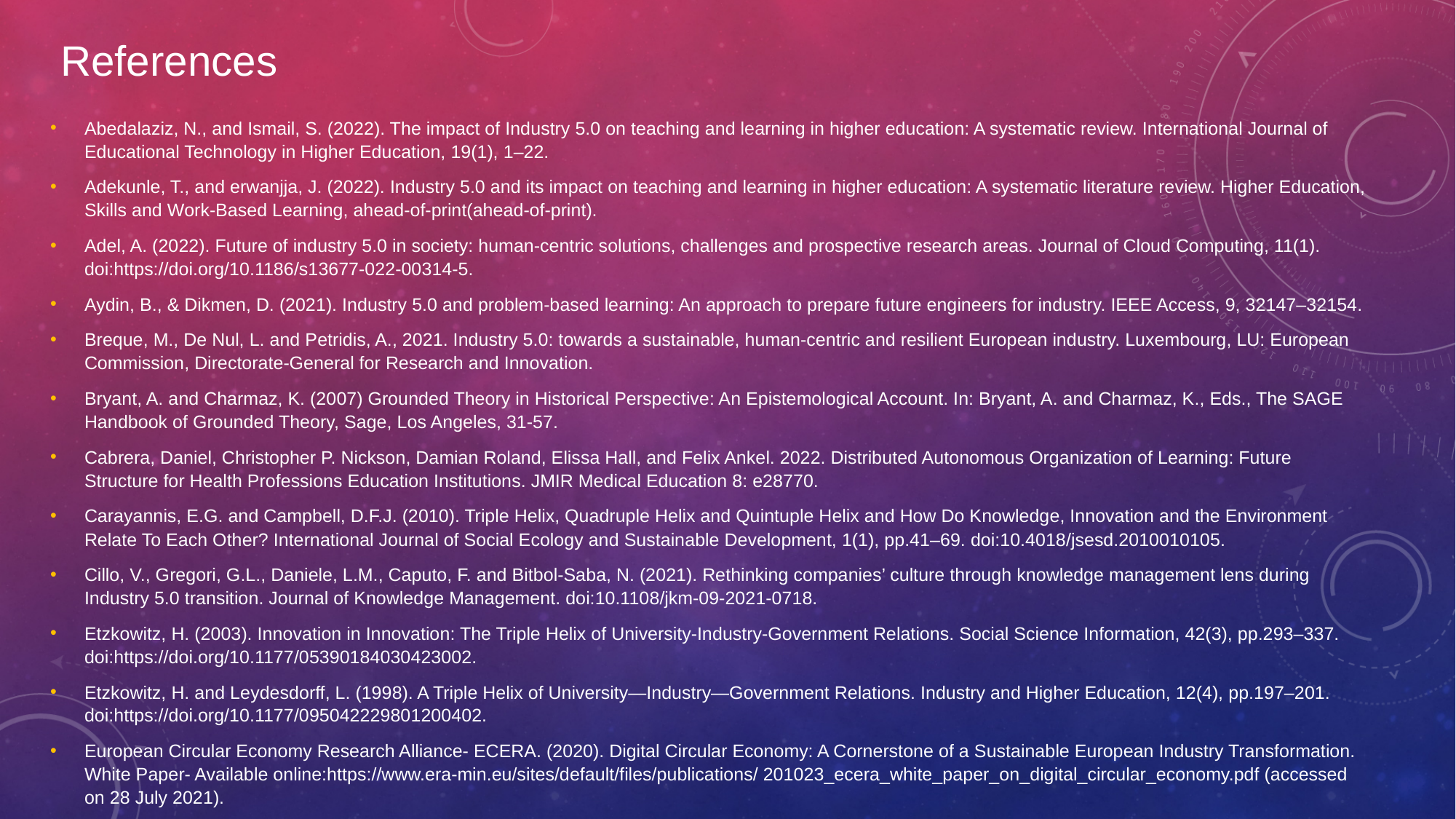

References
Abedalaziz, N., and Ismail, S. (2022). The impact of Industry 5.0 on teaching and learning in higher education: A systematic review. International Journal of Educational Technology in Higher Education, 19(1), 1–22.
Adekunle, T., and erwanjja, J. (2022). Industry 5.0 and its impact on teaching and learning in higher education: A systematic literature review. Higher Education, Skills and Work-Based Learning, ahead-of-print(ahead-of-print).
Adel, A. (2022). Future of industry 5.0 in society: human-centric solutions, challenges and prospective research areas. Journal of Cloud Computing, 11(1). doi:https://doi.org/10.1186/s13677-022-00314-5.
Aydin, B., & Dikmen, D. (2021). Industry 5.0 and problem-based learning: An approach to prepare future engineers for industry. IEEE Access, 9, 32147–32154.
Breque, M., De Nul, L. and Petridis, A., 2021. Industry 5.0: towards a sustainable, human-centric and resilient European industry. Luxembourg, LU: European Commission, Directorate-General for Research and Innovation.
Bryant, A. and Charmaz, K. (2007) Grounded Theory in Historical Perspective: An Epistemological Account. In: Bryant, A. and Charmaz, K., Eds., The SAGE Handbook of Grounded Theory, Sage, Los Angeles, 31-57.
Cabrera, Daniel, Christopher P. Nickson, Damian Roland, Elissa Hall, and Felix Ankel. 2022. Distributed Autonomous Organization of Learning: Future Structure for Health Professions Education Institutions. JMIR Medical Education 8: e28770.
Carayannis, E.G. and Campbell, D.F.J. (2010). Triple Helix, Quadruple Helix and Quintuple Helix and How Do Knowledge, Innovation and the Environment Relate To Each Other? International Journal of Social Ecology and Sustainable Development, 1(1), pp.41–69. doi:10.4018/jsesd.2010010105.
Cillo, V., Gregori, G.L., Daniele, L.M., Caputo, F. and Bitbol-Saba, N. (2021). Rethinking companies’ culture through knowledge management lens during Industry 5.0 transition. Journal of Knowledge Management. doi:10.1108/jkm-09-2021-0718.
Etzkowitz, H. (2003). Innovation in Innovation: The Triple Helix of University-Industry-Government Relations. Social Science Information, 42(3), pp.293–337. doi:https://doi.org/10.1177/05390184030423002.
Etzkowitz, H. and Leydesdorff, L. (1998). A Triple Helix of University—Industry—Government Relations. Industry and Higher Education, 12(4), pp.197–201. doi:https://doi.org/10.1177/095042229801200402.
European Circular Economy Research Alliance- ECERA. (2020). Digital Circular Economy: A Cornerstone of a Sustainable European Industry Transformation. White Paper- Available online:https://www.era-min.eu/sites/default/files/publications/ 201023_ecera_white_paper_on_digital_circular_economy.pdf (accessed on 28 July 2021).